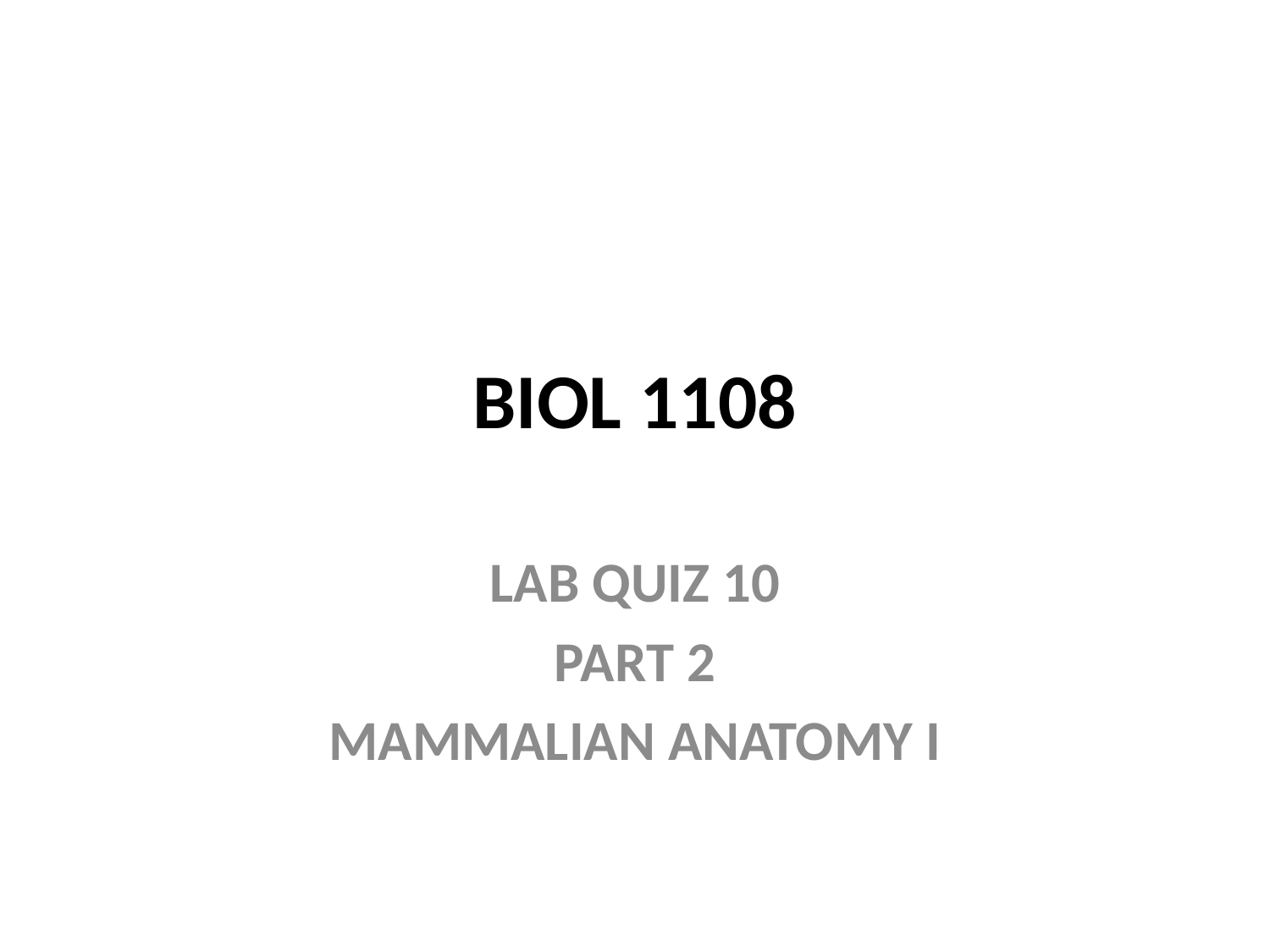

# BIOL 1108
LAB QUIZ 10
PART 2
MAMMALIAN ANATOMY I